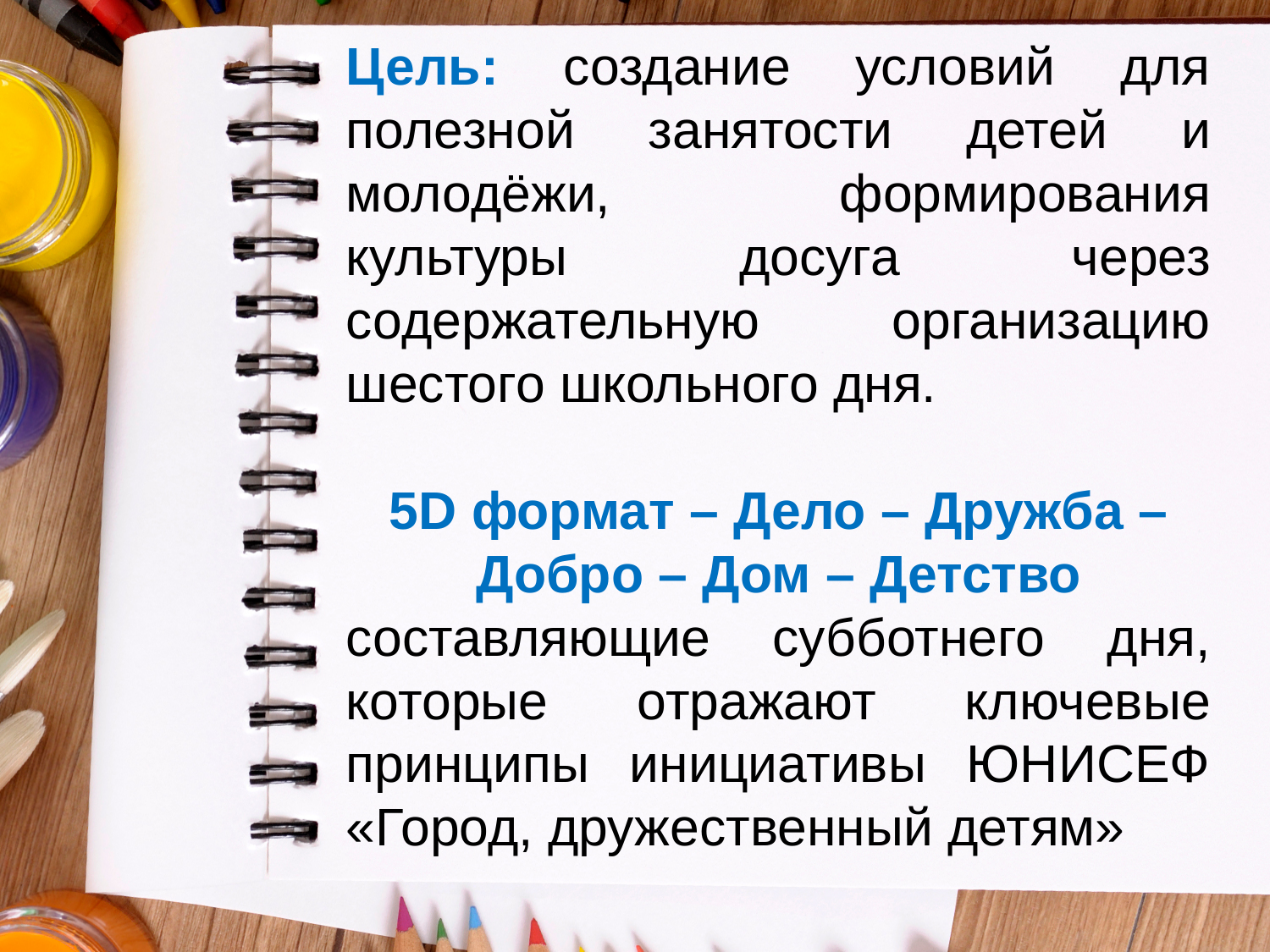

Цель: создание условий для полезной занятости детей и молодёжи, формирования культуры досуга через содержательную организацию шестого школьного дня.

5D формат – Дело – Дружба – Добро – Дом – Детство
составляющие субботнего дня, которые отражают ключевые принципы инициативы ЮНИСЕФ «Город, дружественный детям»